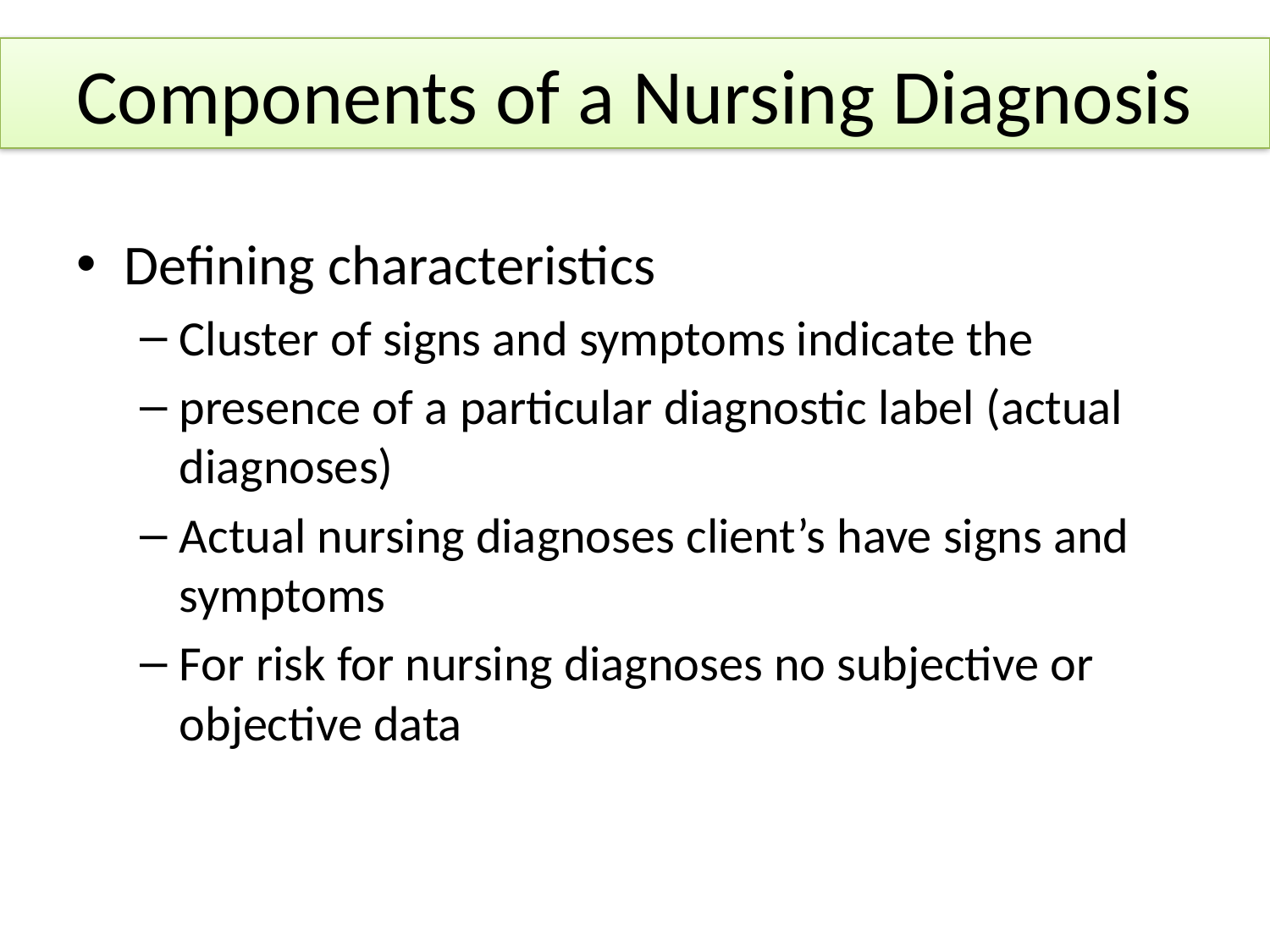

# Components of a Nursing Diagnosis
Defining characteristics
Cluster of signs and symptoms indicate the
presence of a particular diagnostic label (actual diagnoses)
Actual nursing diagnoses client’s have signs and symptoms
For risk for nursing diagnoses no subjective or objective data